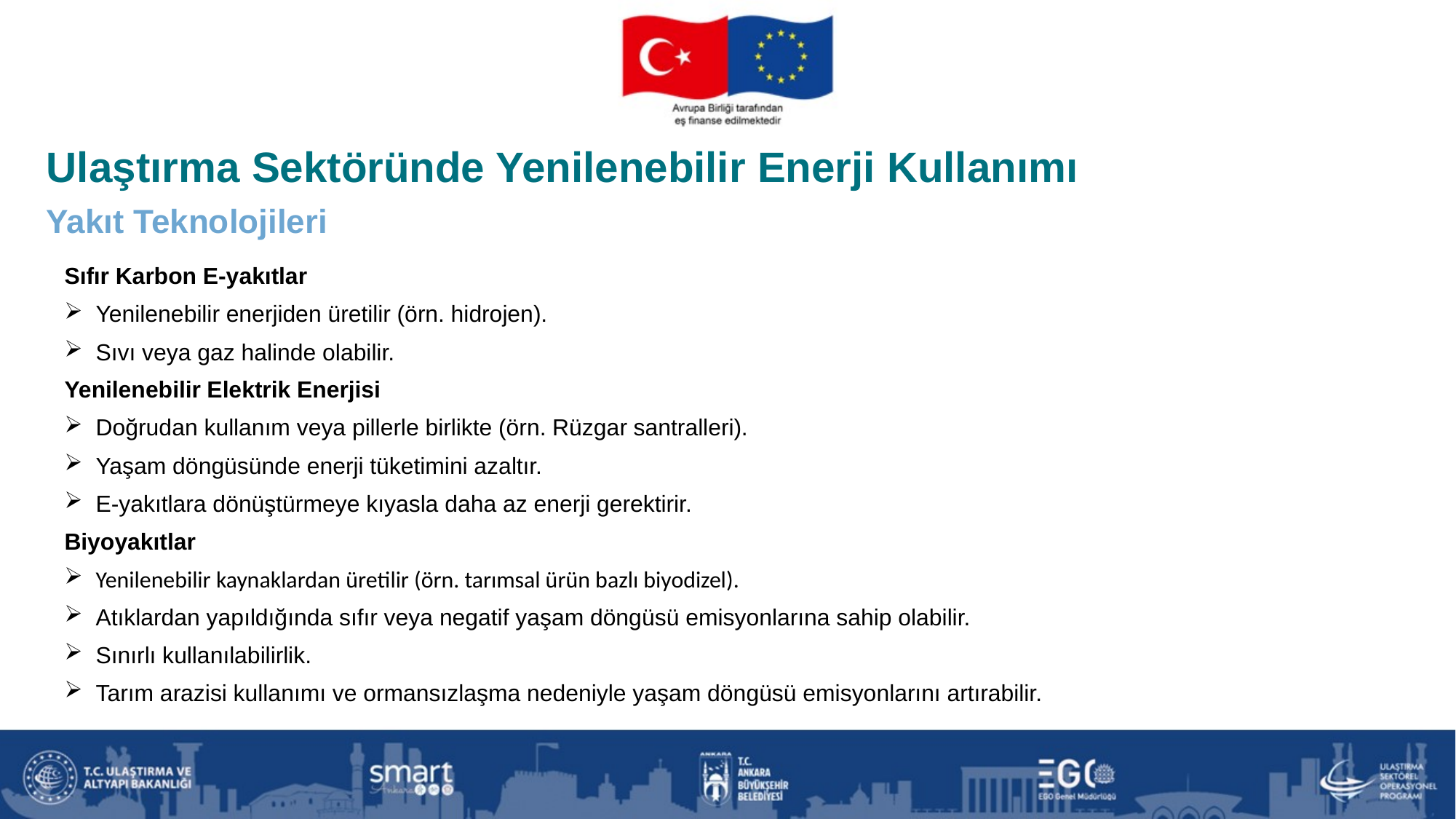

Ulaştırma Sektöründe Yenilenebilir Enerji Kullanımı
Yakıt Teknolojileri

Sıfır Karbon E-yakıtlar
Yenilenebilir enerjiden üretilir (örn. hidrojen).
Sıvı veya gaz halinde olabilir.
Yenilenebilir Elektrik Enerjisi
Doğrudan kullanım veya pillerle birlikte (örn. Rüzgar santralleri).
Yaşam döngüsünde enerji tüketimini azaltır.
E-yakıtlara dönüştürmeye kıyasla daha az enerji gerektirir.
Biyoyakıtlar
Yenilenebilir kaynaklardan üretilir (örn. tarımsal ürün bazlı biyodizel).
Atıklardan yapıldığında sıfır veya negatif yaşam döngüsü emisyonlarına sahip olabilir.
Sınırlı kullanılabilirlik.
Tarım arazisi kullanımı ve ormansızlaşma nedeniyle yaşam döngüsü emisyonlarını artırabilir.